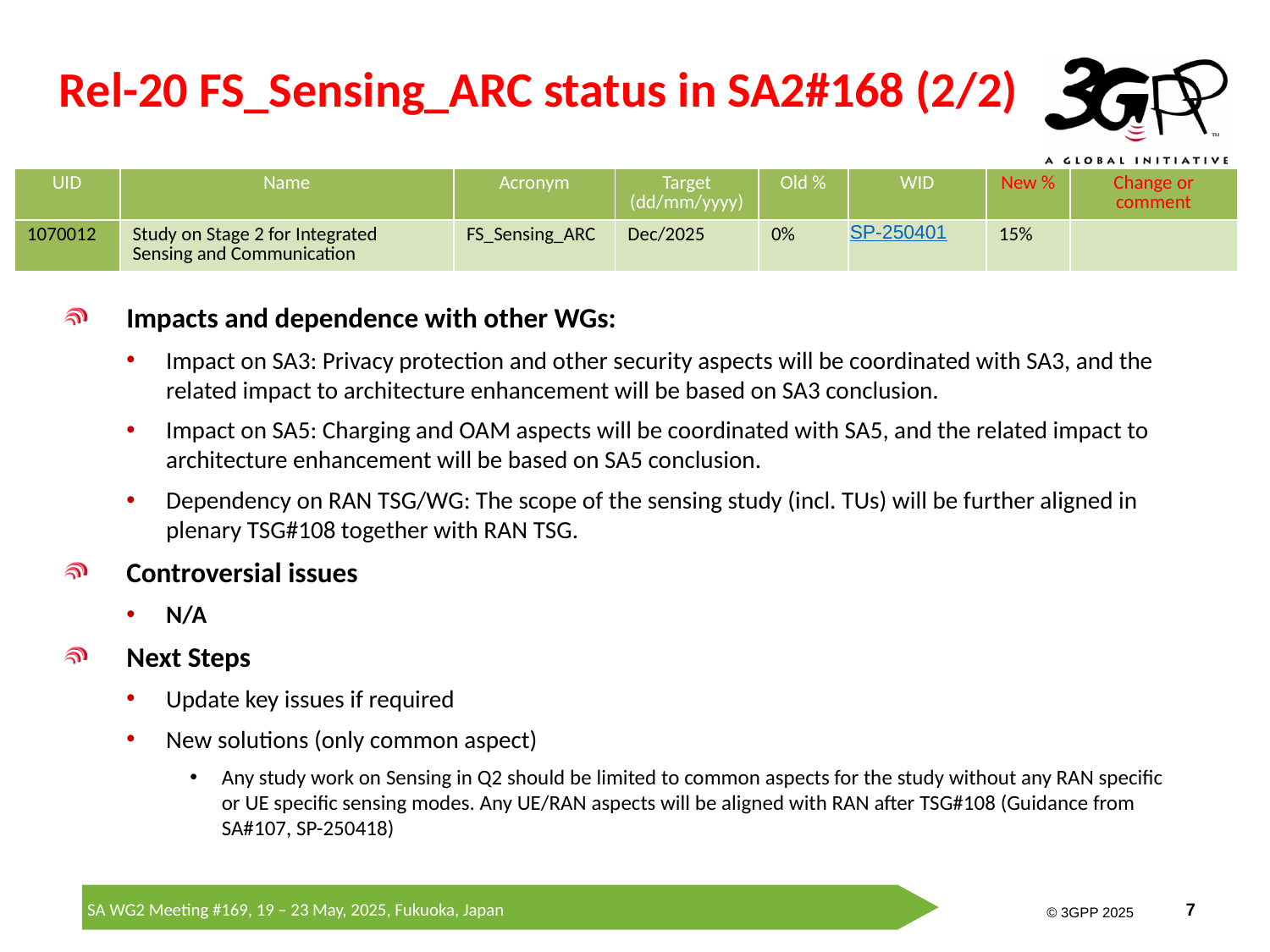

# Rel-20 FS_Sensing_ARC status in SA2#168 (2/2)
| UID | Name | Acronym | Target (dd/mm/yyyy) | Old % | WID | New % | Change or comment |
| --- | --- | --- | --- | --- | --- | --- | --- |
| 1070012 | Study on Stage 2 for Integrated Sensing and Communication | FS\_Sensing\_ARC | Dec/2025 | 0% | SP-250401 | 15% |  |
Impacts and dependence with other WGs:
Impact on SA3: Privacy protection and other security aspects will be coordinated with SA3, and the related impact to architecture enhancement will be based on SA3 conclusion.
Impact on SA5: Charging and OAM aspects will be coordinated with SA5, and the related impact to architecture enhancement will be based on SA5 conclusion.
Dependency on RAN TSG/WG: The scope of the sensing study (incl. TUs) will be further aligned in plenary TSG#108 together with RAN TSG.
Controversial issues
N/A
Next Steps
Update key issues if required
New solutions (only common aspect)
Any study work on Sensing in Q2 should be limited to common aspects for the study without any RAN specific or UE specific sensing modes. Any UE/RAN aspects will be aligned with RAN after TSG#108 (Guidance from SA#107, SP-250418)